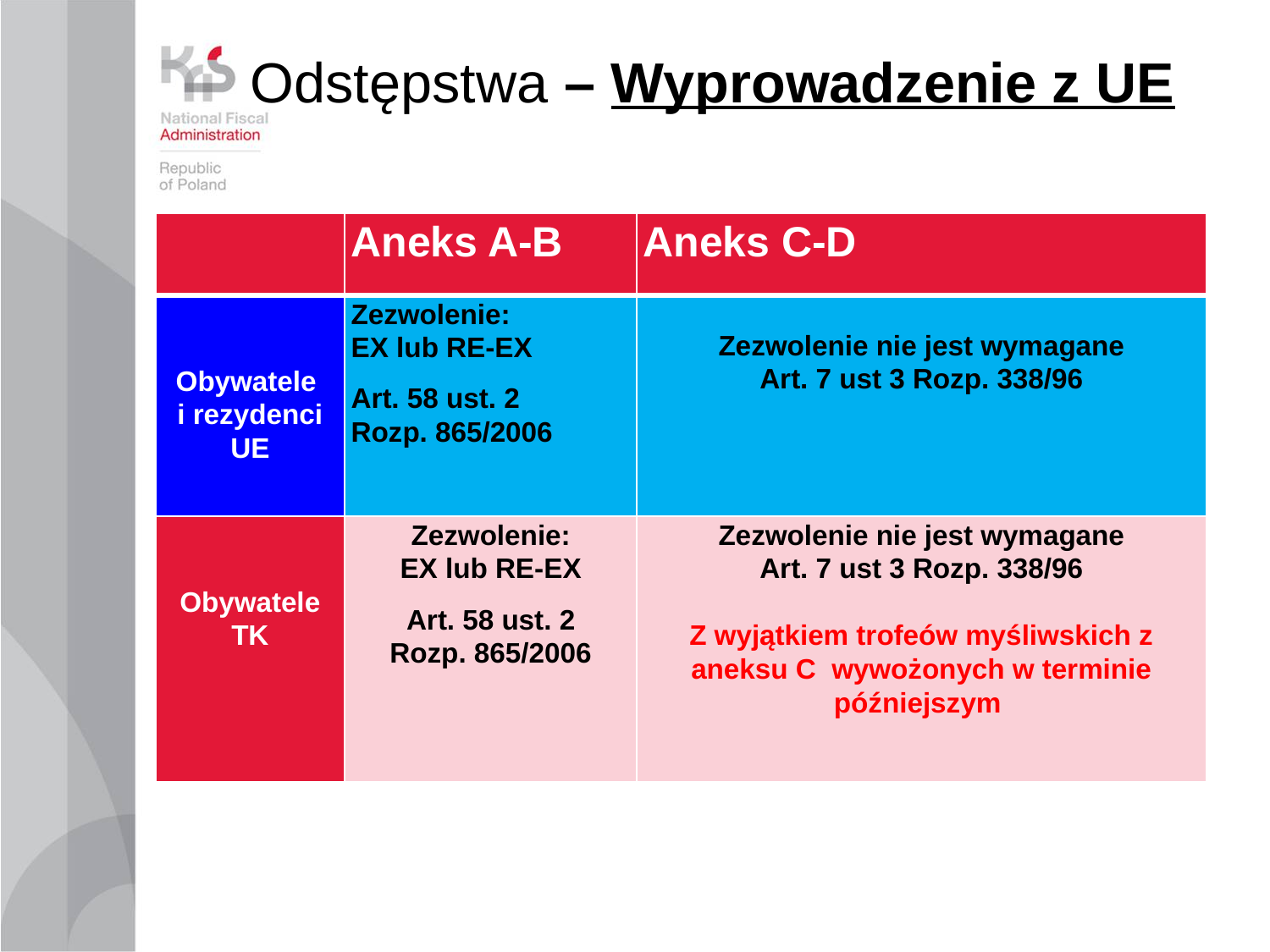

# Odstępstwa – Wyprowadzenie z UE
|  | Aneks A-B | Aneks C-D |
| --- | --- | --- |
| Obywatele i rezydenci UE | Zezwolenie: EX lub RE-EX Art. 58 ust. 2 Rozp. 865/2006 | Zezwolenie nie jest wymagane Art. 7 ust 3 Rozp. 338/96 |
| Obywatele TK | Zezwolenie: EX lub RE-EX Art. 58 ust. 2 Rozp. 865/2006 | Zezwolenie nie jest wymagane Art. 7 ust 3 Rozp. 338/96 Z wyjątkiem trofeów myśliwskich z aneksu C wywożonych w terminie późniejszym |